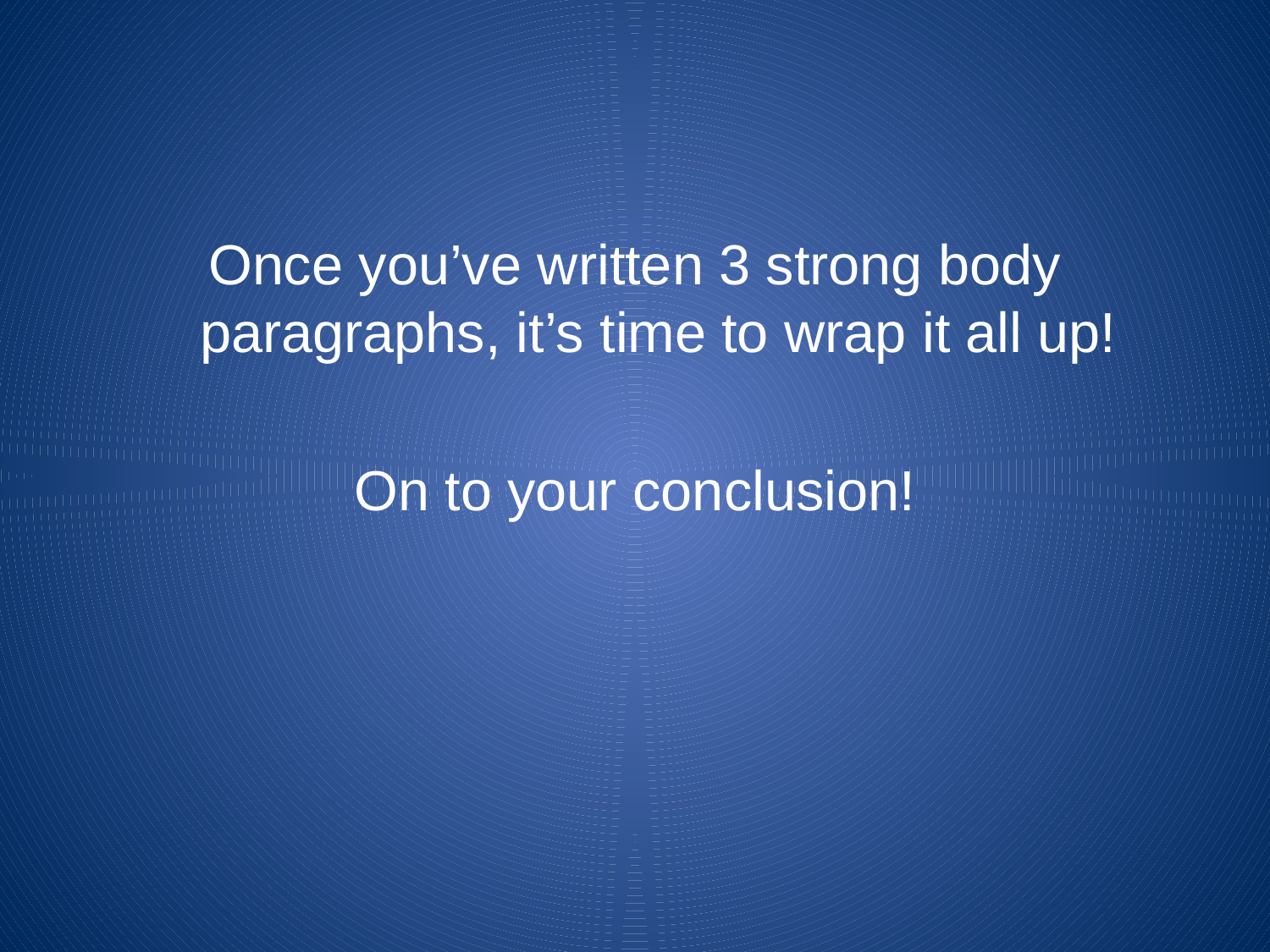

#
Once you’ve written 3 strong body paragraphs, it’s time to wrap it all up!

On to your conclusion!